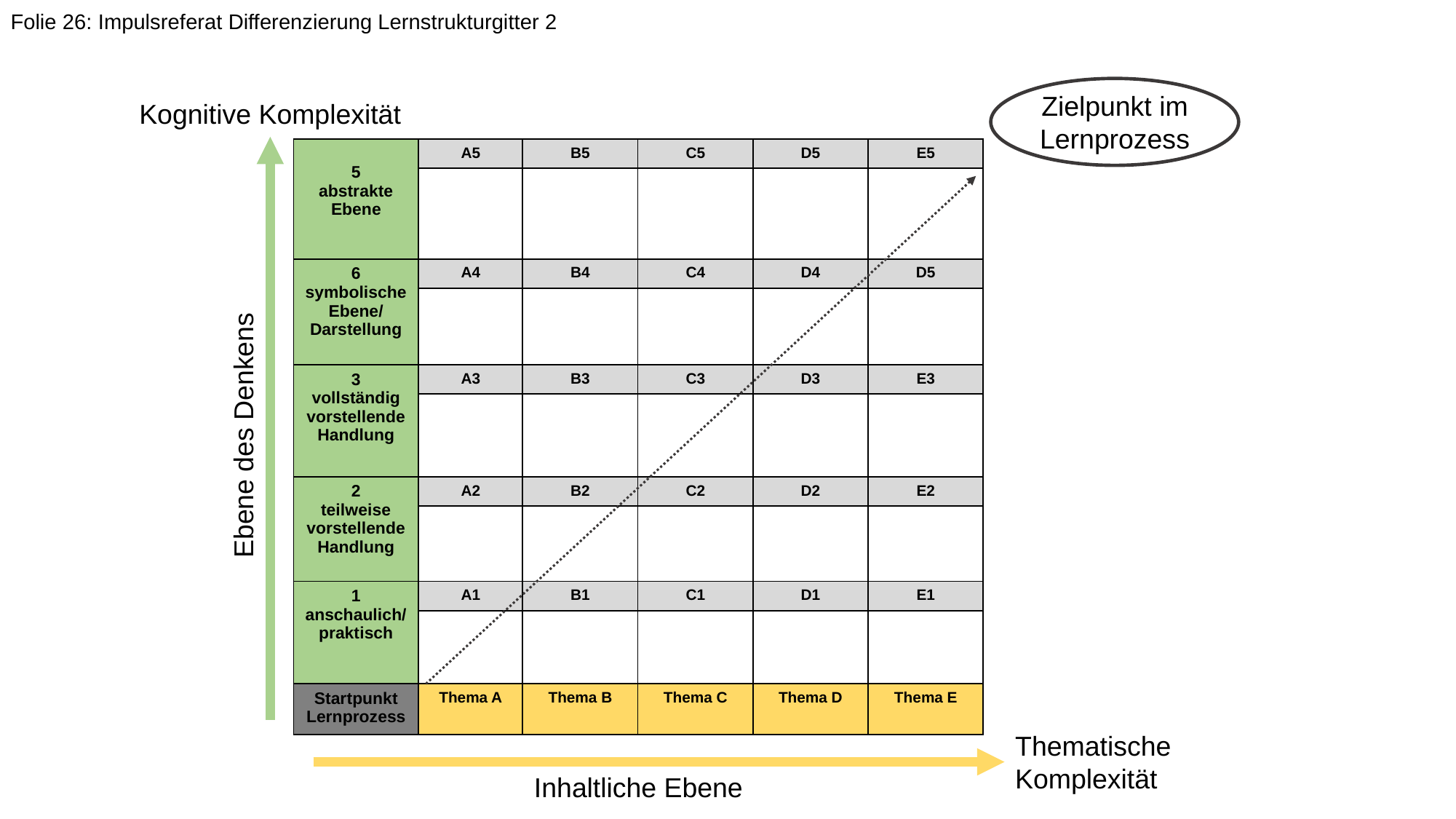

Folie 26: Impulsreferat Differenzierung Lernstrukturgitter 2

Zielpunkt im Lernprozess
Kognitive Komplexität
| 5 abstrakte Ebene | A5 | B5 | C5 | D5 | E5 |
| --- | --- | --- | --- | --- | --- |
|  |  |  |  |  |  |
| 6 symbolische Ebene/ Darstellung | A4 | B4 | C4 | D4 | D5 |
|  |  |  |  |  |  |
| 3 vollständig vorstellende Handlung | A3 | B3 | C3 | D3 | E3 |
|  |  |  |  |  |  |
| 2 teilweise vorstellende Handlung | A2 | B2 | C2 | D2 | E2 |
|  |  |  |  |  |  |
| 1 anschaulich/ praktisch | A1 | B1 | C1 | D1 | E1 |
|  |  |  |  |  |  |
| Startpunkt Lernprozess | Thema A | Thema B | Thema C | Thema D | Thema E |
Ebene des Denkens
Thematische
Komplexität
Inhaltliche Ebene